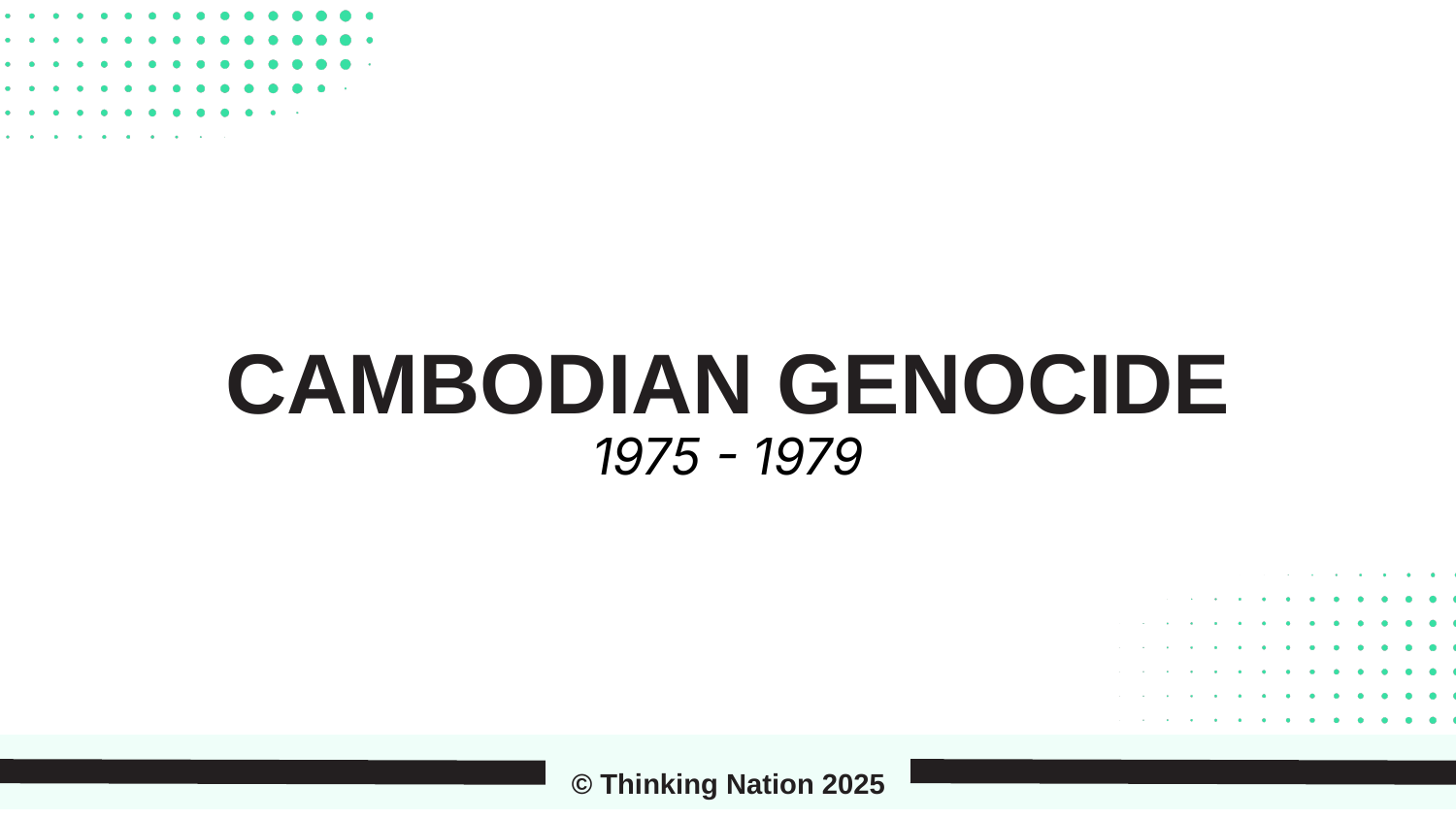

CAMBODIAN GENOCIDE
1975 - 1979

© Thinking Nation 2025